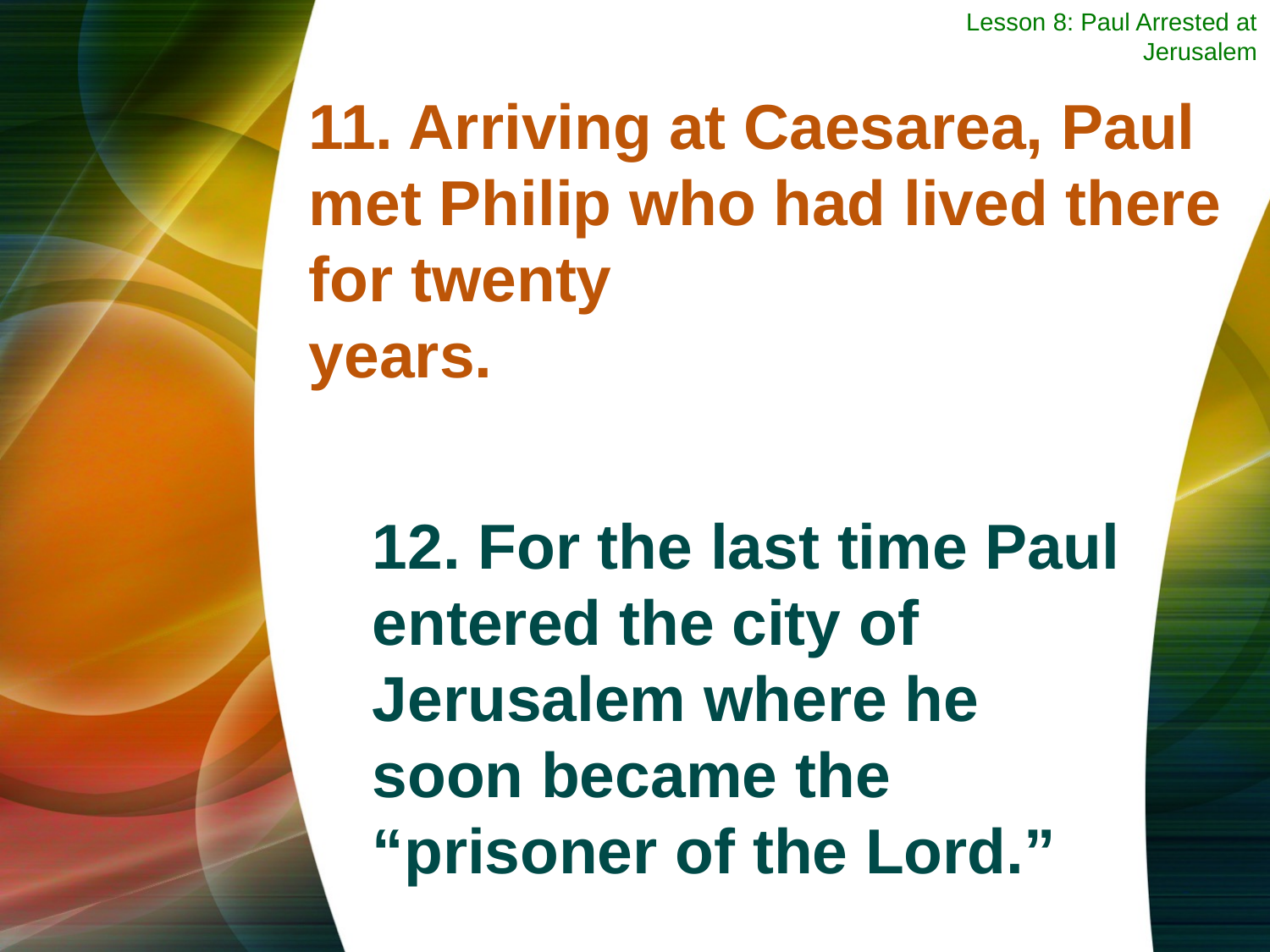

Lesson 8: Paul Arrested at Jerusalem
11. Arriving at Caesarea, Paul met Philip who had lived there for twenty
years.
12. For the last time Paul entered the city of Jerusalem where he soon became the “prisoner of the Lord.”